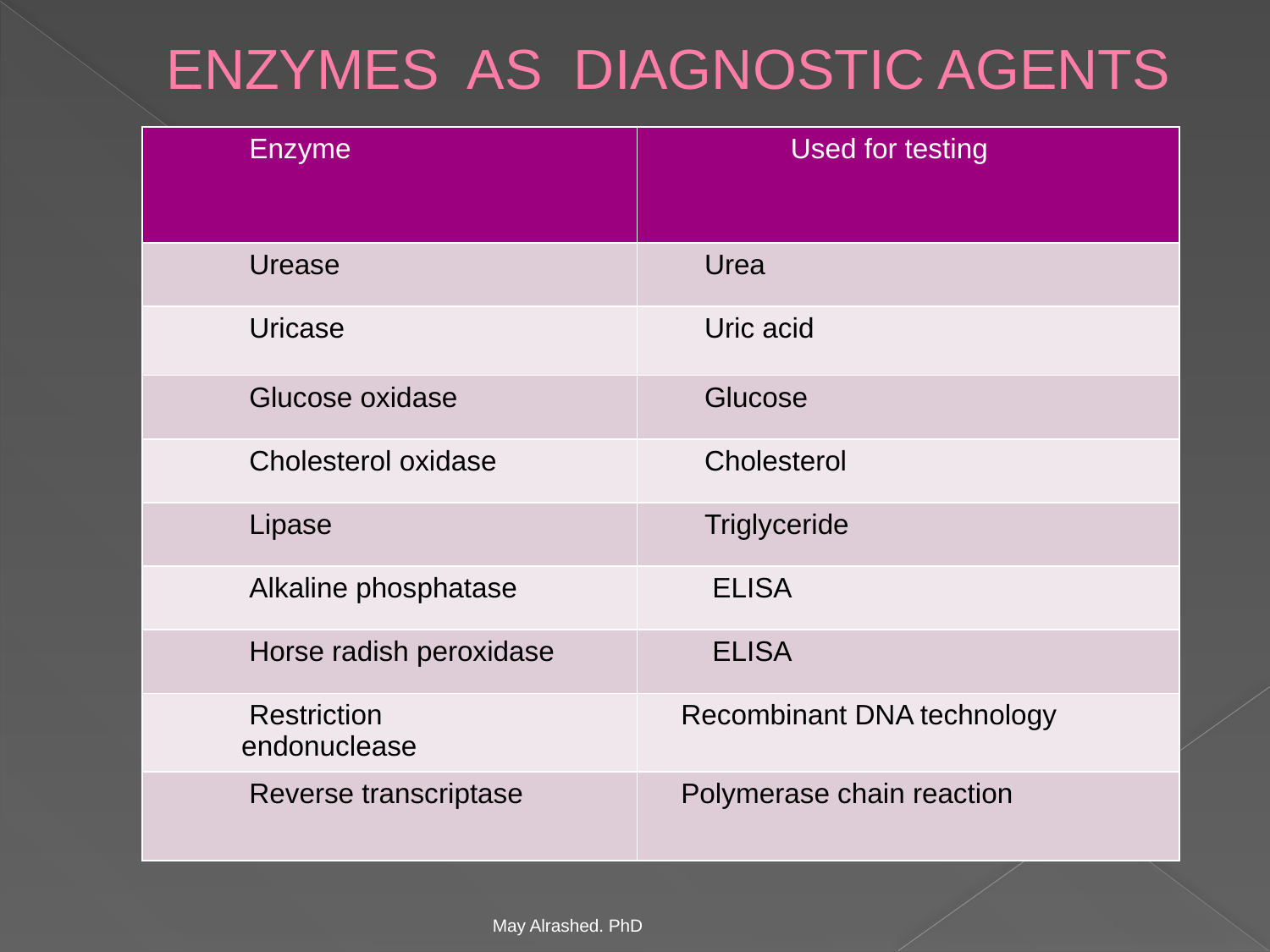

ENZYMES  AS  DIAGNOSTIC AGENTS
| Enzyme | Used for testing |
| --- | --- |
| Urease | Urea |
| Uricase | Uric acid |
| Glucose oxidase | Glucose |
| Cholesterol oxidase | Cholesterol |
| Lipase | Triglyceride |
| Alkaline phosphatase | ELISA |
| Horse radish peroxidase | ELISA |
| Restriction endonuclease | Recombinant DNA technology |
| Reverse transcriptase | Polymerase chain reaction |
May Alrashed. PhD